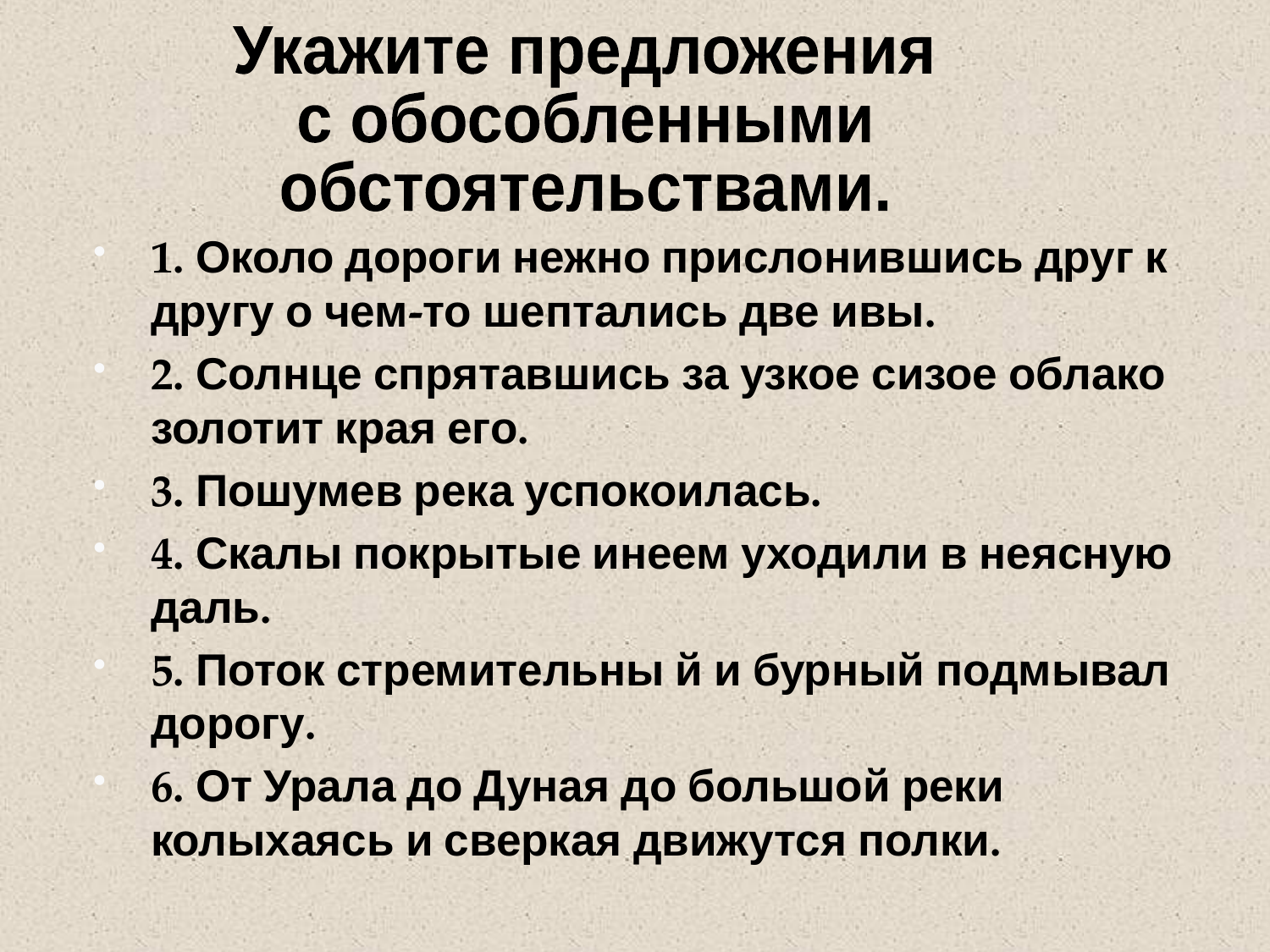

Укажите предложения
с обособленными
обстоятельствами.
#
1. Около дороги нежно прислонившись друг к другу о чем-то шептались две ивы.
2. Солнце спрятавшись за узкое сизое облако золотит края его.
3. Пошумев река успокоилась.
4. Скалы покрытые инеем уходили в неясную даль.
5. Поток стремительны й и бурный подмывал дорогу.
6. От Урала до Дуная до большой реки колыхаясь и сверкая движутся полки.